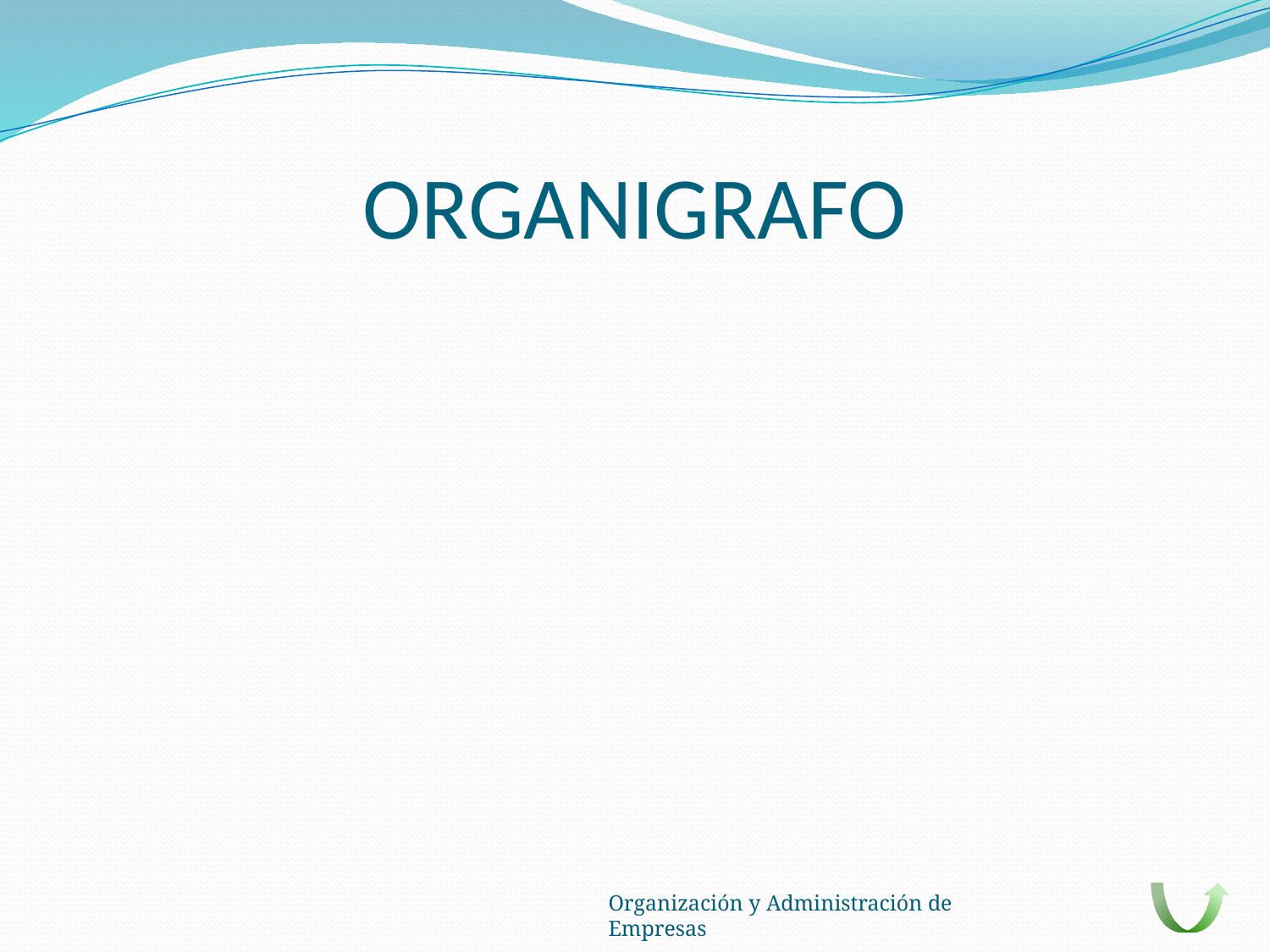

# ORGANIGRAFO

Organización y Administración de Empresas